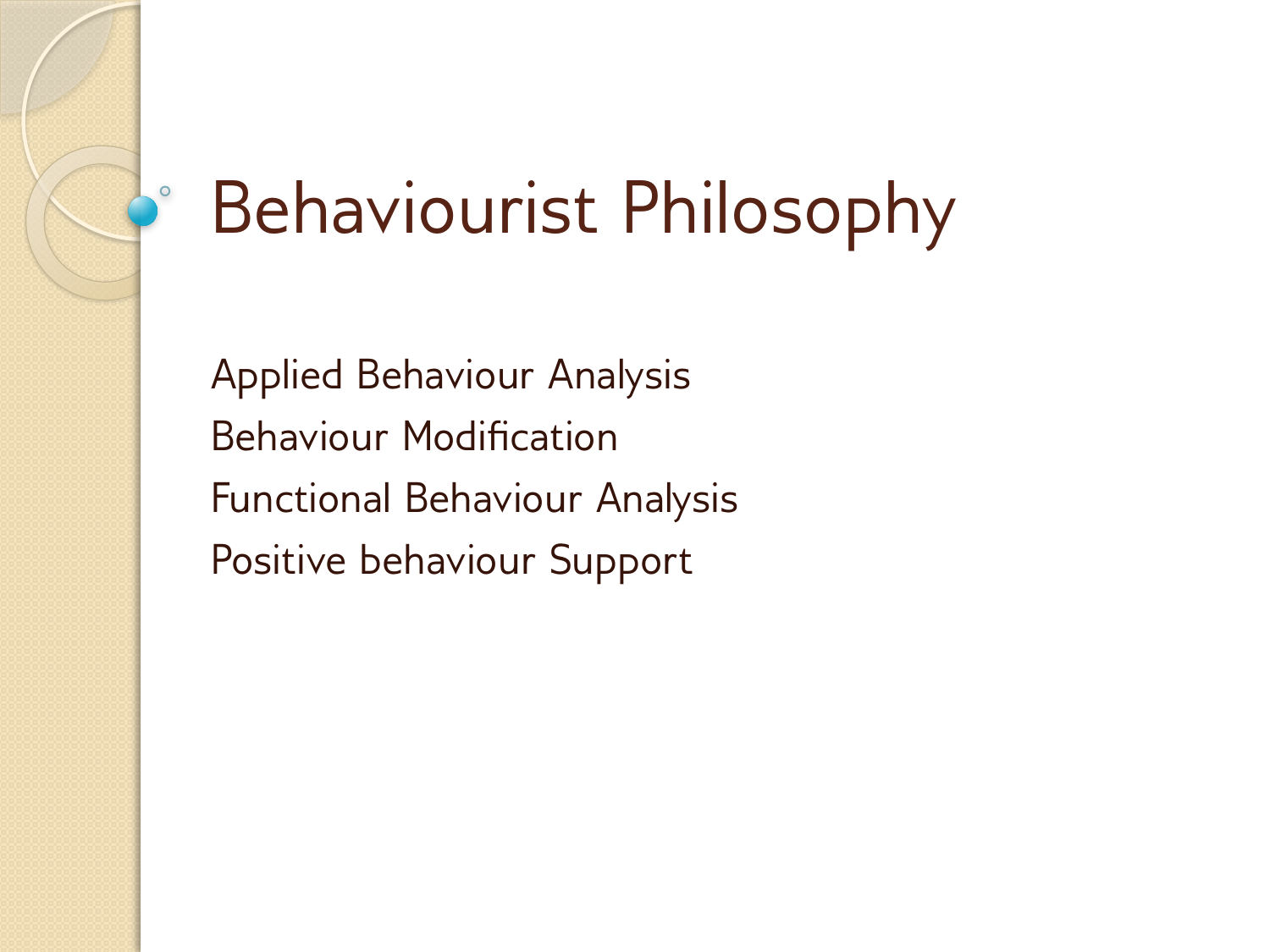

# Behaviourist Philosophy
Applied Behaviour Analysis
Behaviour Modification
Functional Behaviour Analysis
Positive behaviour Support